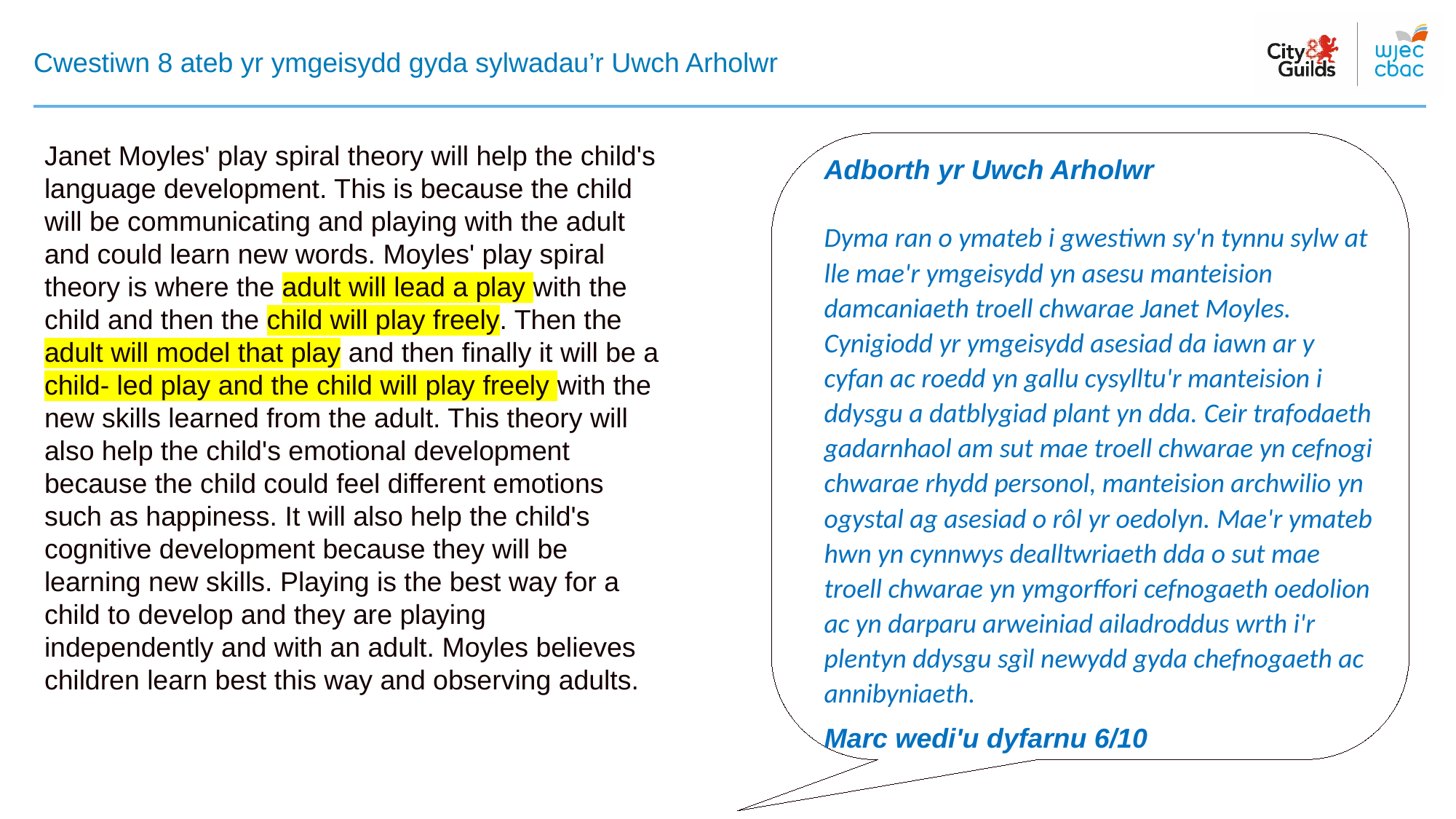

# Cwestiwn 8 ateb yr ymgeisydd gyda sylwadau’r Uwch Arholwr
Janet Moyles' play spiral theory will help the child's language development. This is because the child will be communicating and playing with the adult and could learn new words. Moyles' play spiral theory is where the adult will lead a play with the child and then the child will play freely. Then the adult will model that play and then finally it will be a child- led play and the child will play freely with the new skills learned from the adult. This theory will also help the child's emotional development because the child could feel different emotions such as happiness. It will also help the child's cognitive development because they will be learning new skills. Playing is the best way for a child to develop and they are playing independently and with an adult. Moyles believes children learn best this way and observing adults.

Adborth yr Uwch Arholwr
​
Dyma ran o ymateb i gwestiwn sy'n tynnu sylw at lle mae'r ymgeisydd yn asesu manteision damcaniaeth troell chwarae Janet Moyles. Cynigiodd yr ymgeisydd asesiad da iawn ar y cyfan ac roedd yn gallu cysylltu'r manteision i ddysgu a datblygiad plant yn dda. Ceir trafodaeth gadarnhaol am sut mae troell chwarae yn cefnogi chwarae rhydd personol, manteision archwilio yn ogystal ag asesiad o rôl yr oedolyn. Mae'r ymateb hwn yn cynnwys dealltwriaeth dda o sut mae troell chwarae yn ymgorffori cefnogaeth oedolion ac yn darparu arweiniad ailadroddus wrth i'r plentyn ddysgu sgìl newydd gyda chefnogaeth ac annibyniaeth.
Marc wedi'u dyfarnu 6/10